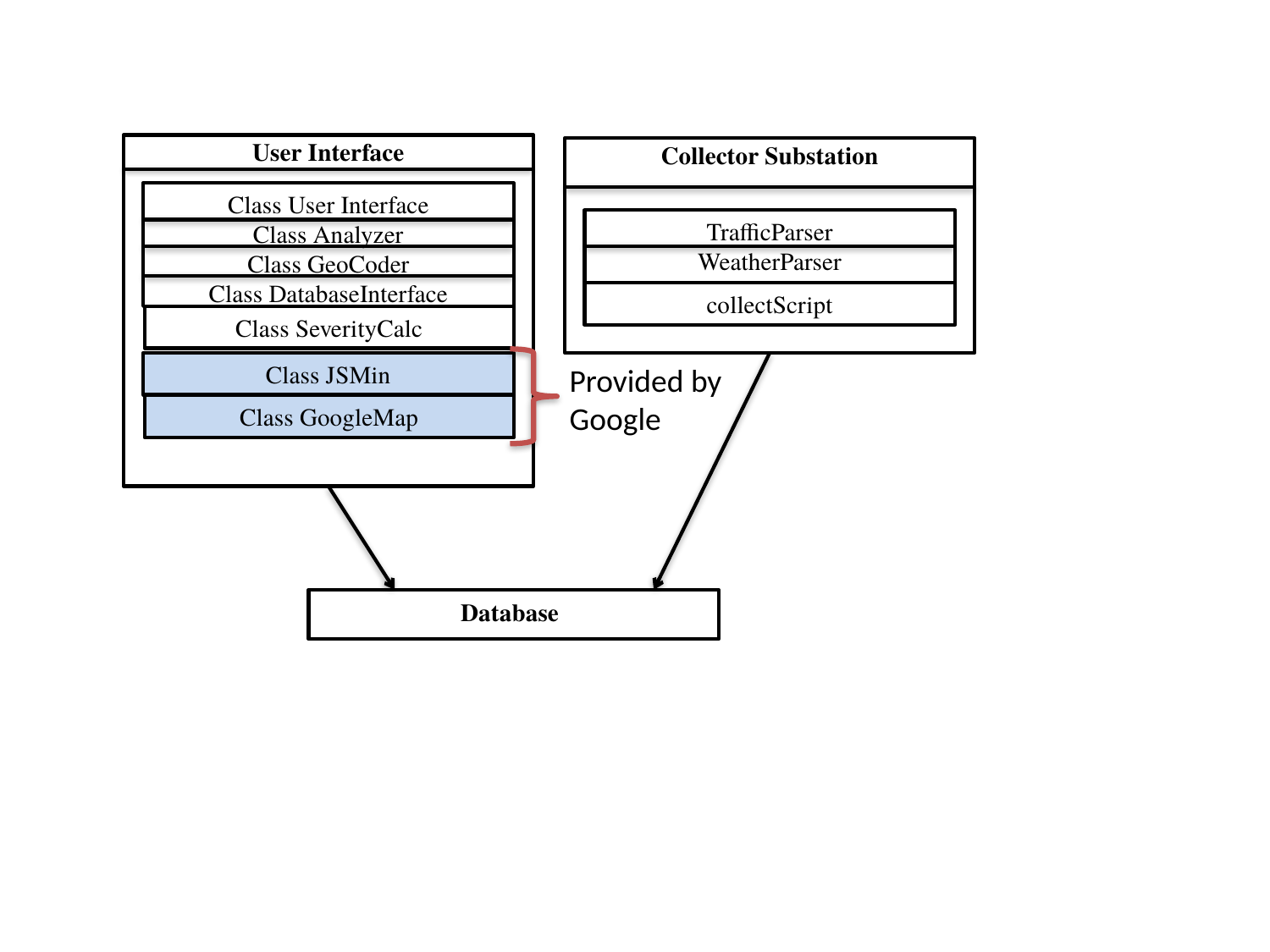

User Interface
Collector Substation

Class User Interface
Class Analyzer
Class GeoCoder
Class DatabaseInterface

TrafficParser
WeatherParser
collectScript
Class SeverityCalc

Class JSMin
Provided by Google
Class GoogleMap

Database